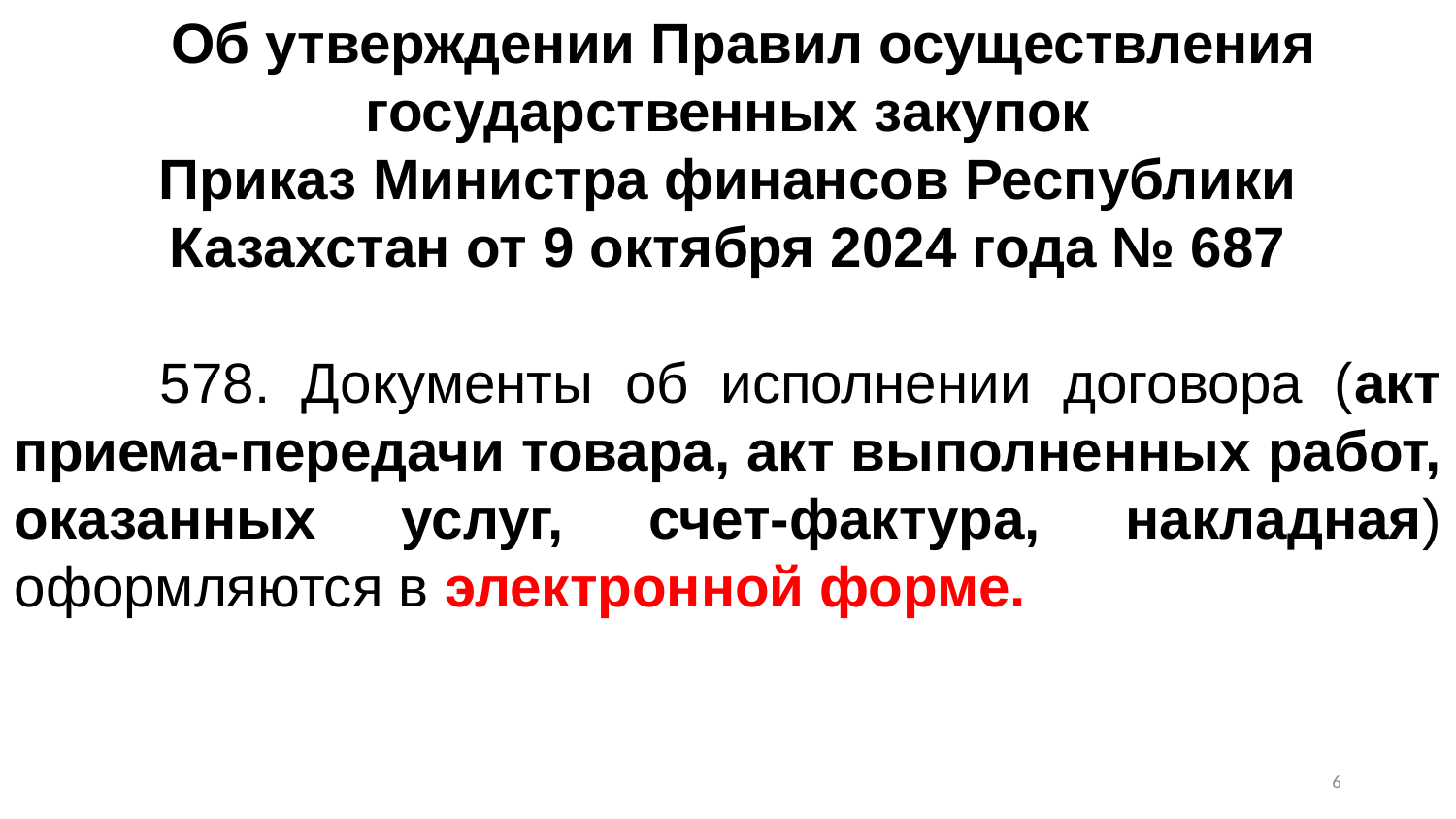

Об утверждении Правил осуществления государственных закупок
Приказ Министра финансов Республики Казахстан от 9 октября 2024 года № 687

	578. Документы об исполнении договора (акт приема-передачи товара, акт выполненных работ, оказанных услуг, счет-фактура, накладная) оформляются в электронной форме.

6